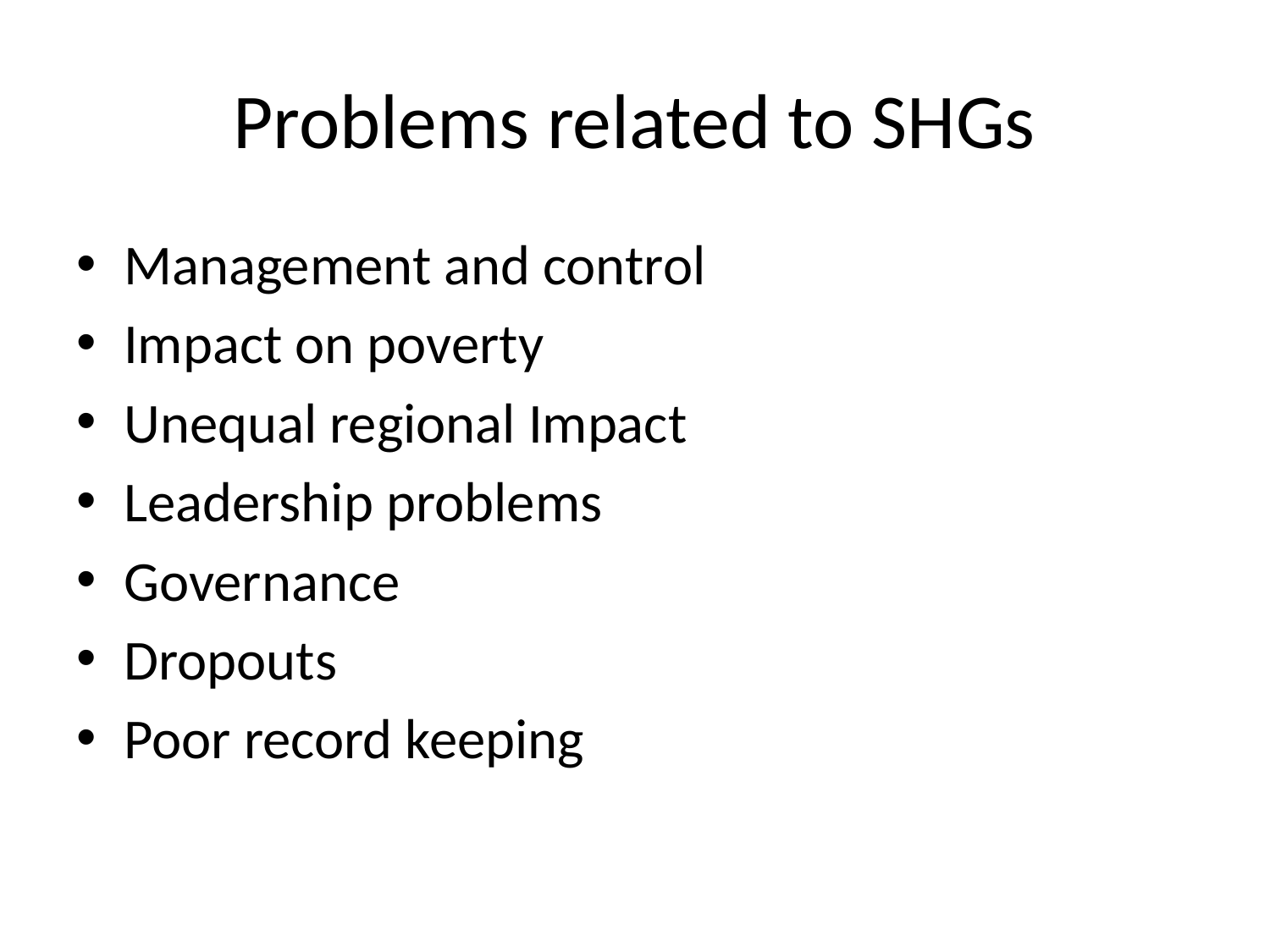

# Problems related to SHGs
Management and control
Impact on poverty
Unequal regional Impact
Leadership problems
Governance
Dropouts
Poor record keeping